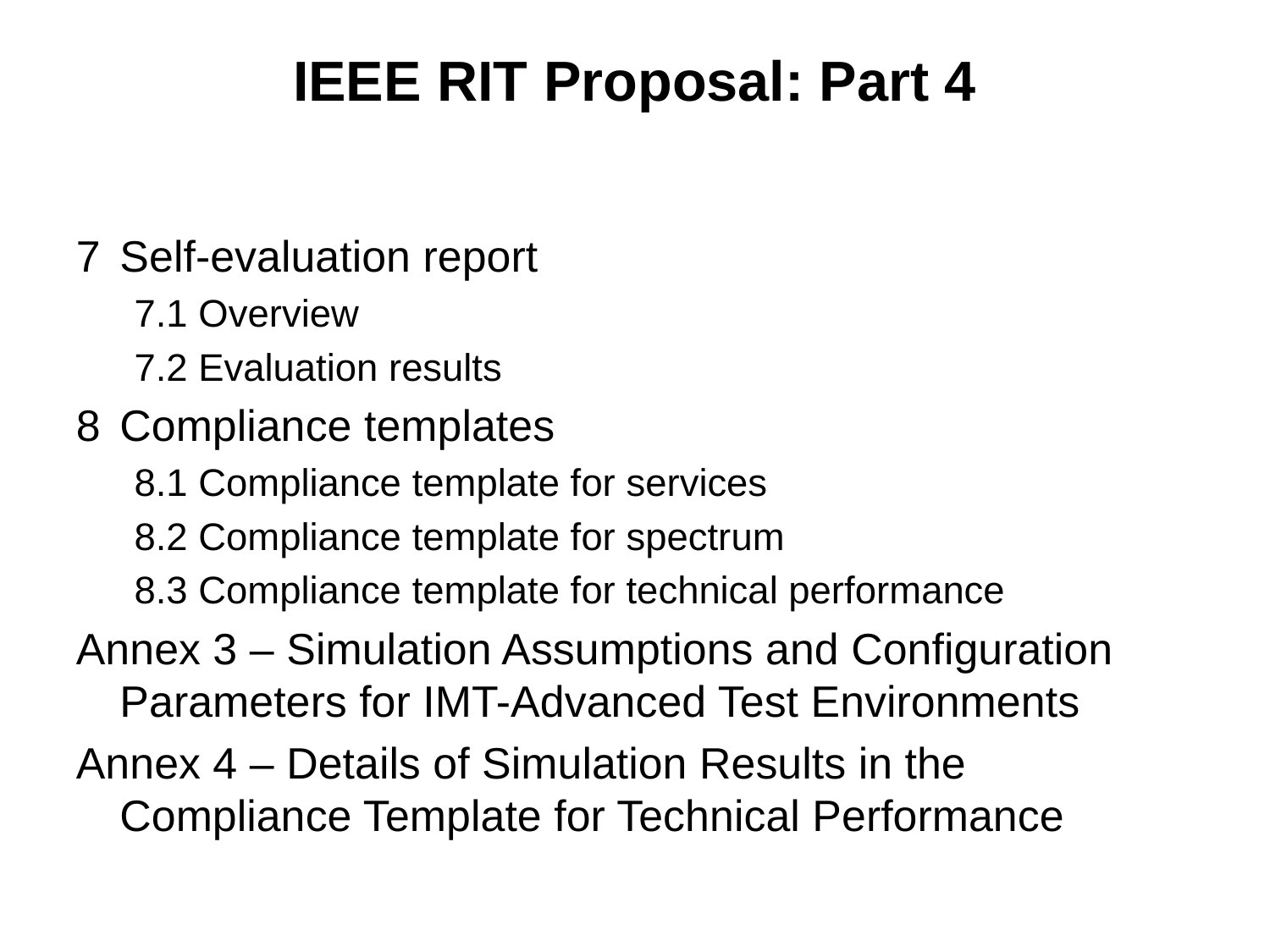

# IEEE RIT Proposal: Part 4
7	Self-evaluation report
7.1 Overview
7.2 Evaluation results
8	Compliance templates
8.1 Compliance template for services
8.2 Compliance template for spectrum
8.3 Compliance template for technical performance
Annex 3 – Simulation Assumptions and Configuration Parameters for IMT-Advanced Test Environments
Annex 4 – Details of Simulation Results in the Compliance Template for Technical Performance